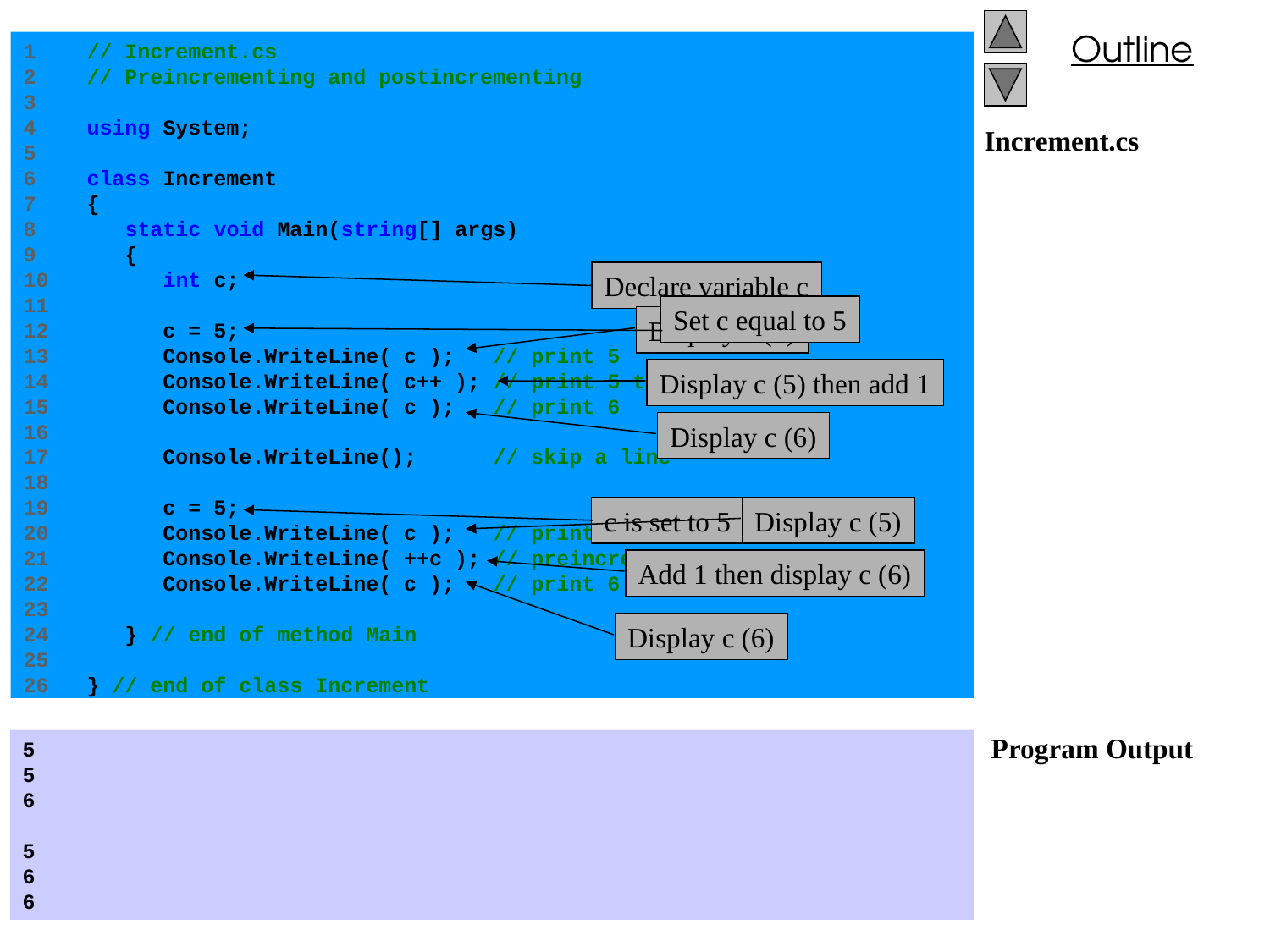

1    // Increment.cs
2    // Preincrementing and postincrementing
3
4    using System;
5
6    class Increment
7    {
8       static void Main(string[] args)
9       {
10         int c;
11
12         c = 5;
13         Console.WriteLine( c );   // print 5
14         Console.WriteLine( c++ ); // print 5 then postincrement
15         Console.WriteLine( c );   // print 6
16
17         Console.WriteLine();      // skip a line
18
19         c = 5;
20         Console.WriteLine( c );   // print 5
21         Console.WriteLine( ++c ); // preincrement then print 6
22         Console.WriteLine( c );   // print 6
23
24      } // end of method Main
25
26   } // end of class Increment
# Increment.cs Program Output
Declare variable c

Set c equal to 5

Display c (5)

Display c (5) then add 1

Display c (6)
c is set to 5

Display c (5)

Add 1 then display c (6)

Display c (6)
5
5
6

5
6
6